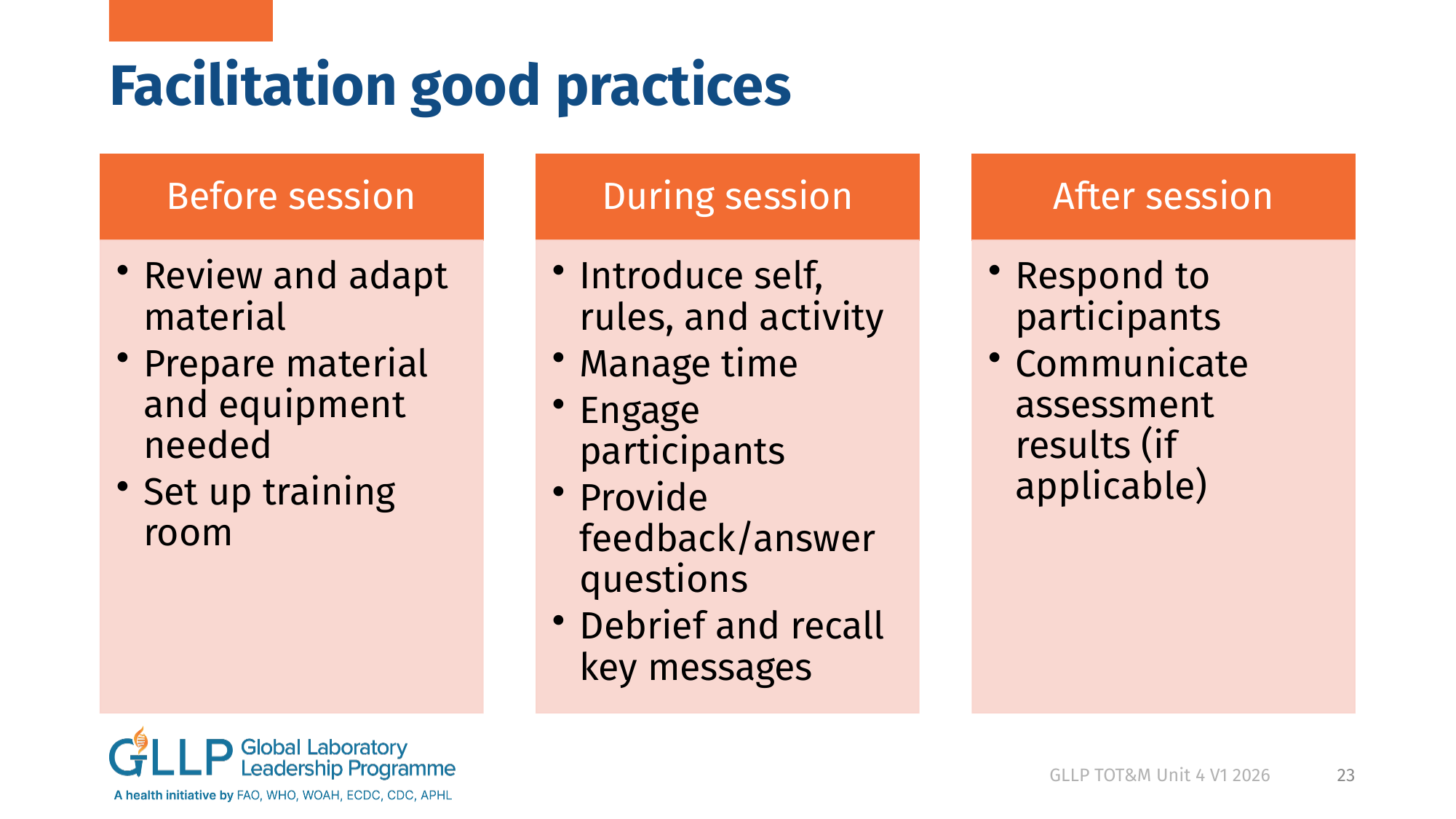

# Facilitation good practices
Before session
Review and adapt material
Prepare material and equipment needed
Set up training room
During session
Introduce self, rules, and activity
Manage time
Engage participants
Provide feedback/answer questions
Debrief and recall key messages
After session
Respond to participants
Communicate assessment results (if applicable)
GLLP TOT&M Unit 4 V1 2026
23